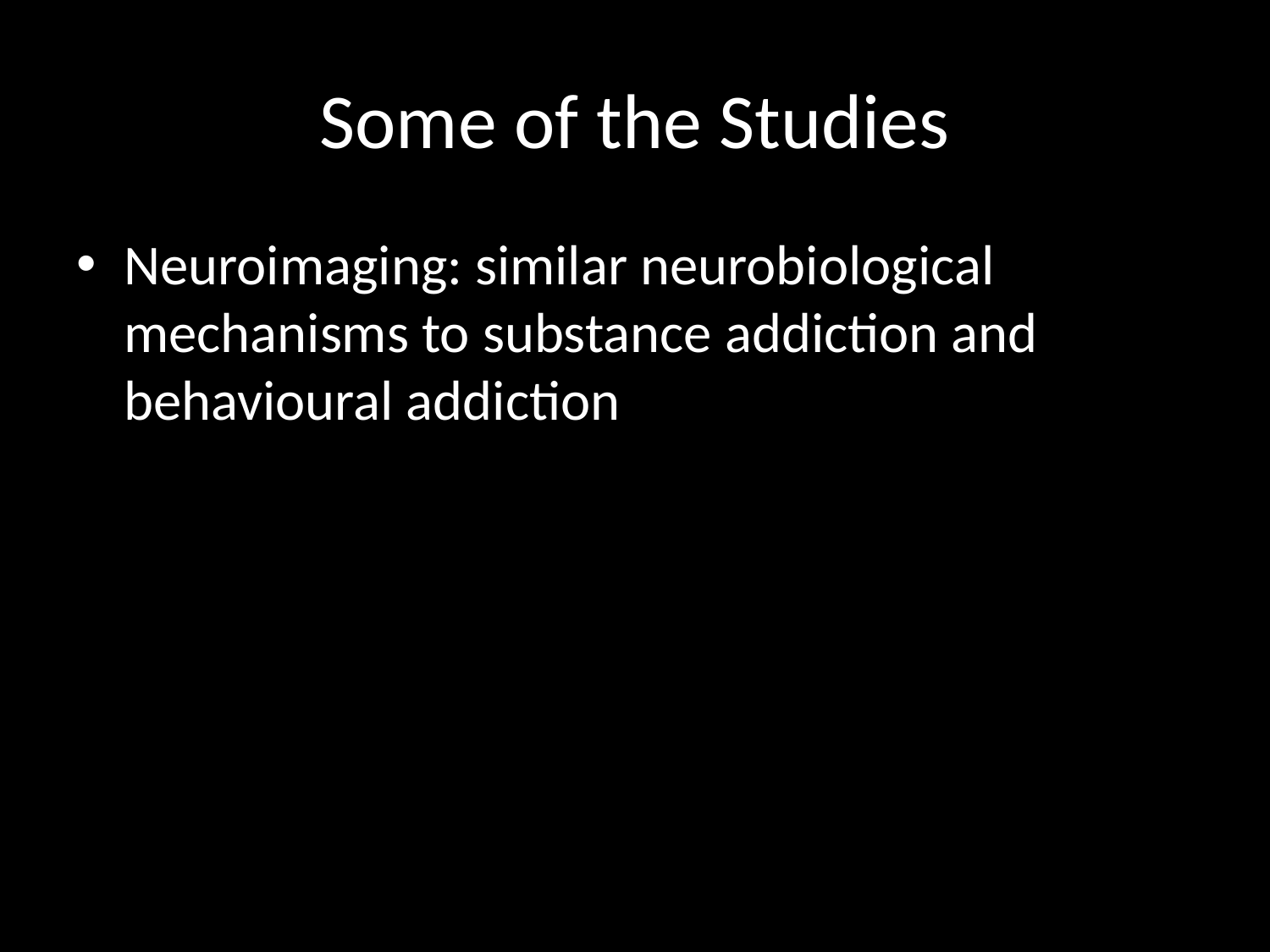

# Some of the Studies
Neuroimaging: similar neurobiological mechanisms to substance addiction and behavioural addiction